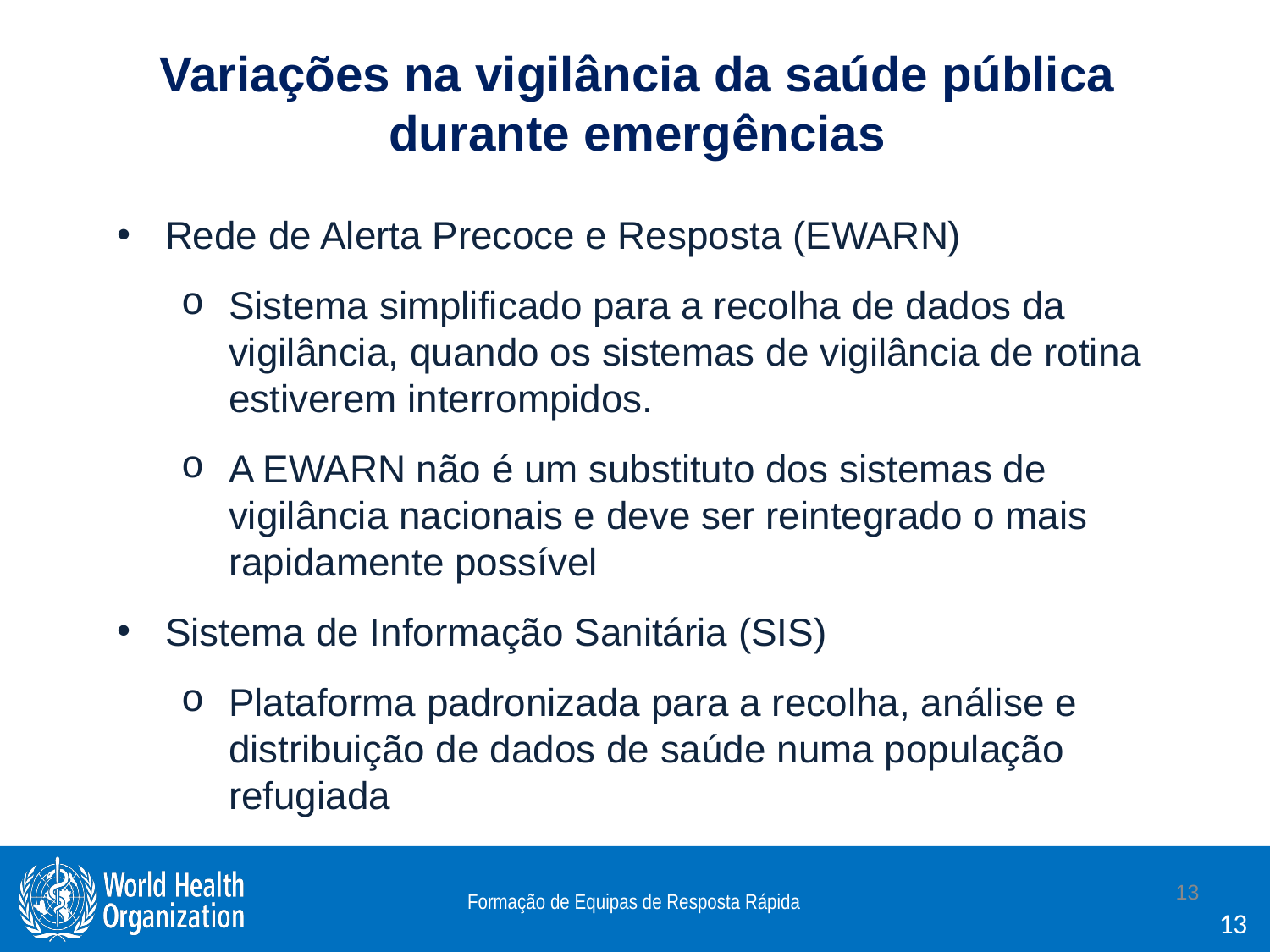

Variações na vigilância da saúde pública
durante emergências
Rede de Alerta Precoce e Resposta (EWARN)
Sistema simplificado para a recolha de dados da vigilância, quando os sistemas de vigilância de rotina estiverem interrompidos.
A EWARN não é um substituto dos sistemas de vigilância nacionais e deve ser reintegrado o mais rapidamente possível
Sistema de Informação Sanitária (SIS)
Plataforma padronizada para a recolha, análise e distribuição de dados de saúde numa população refugiada
13